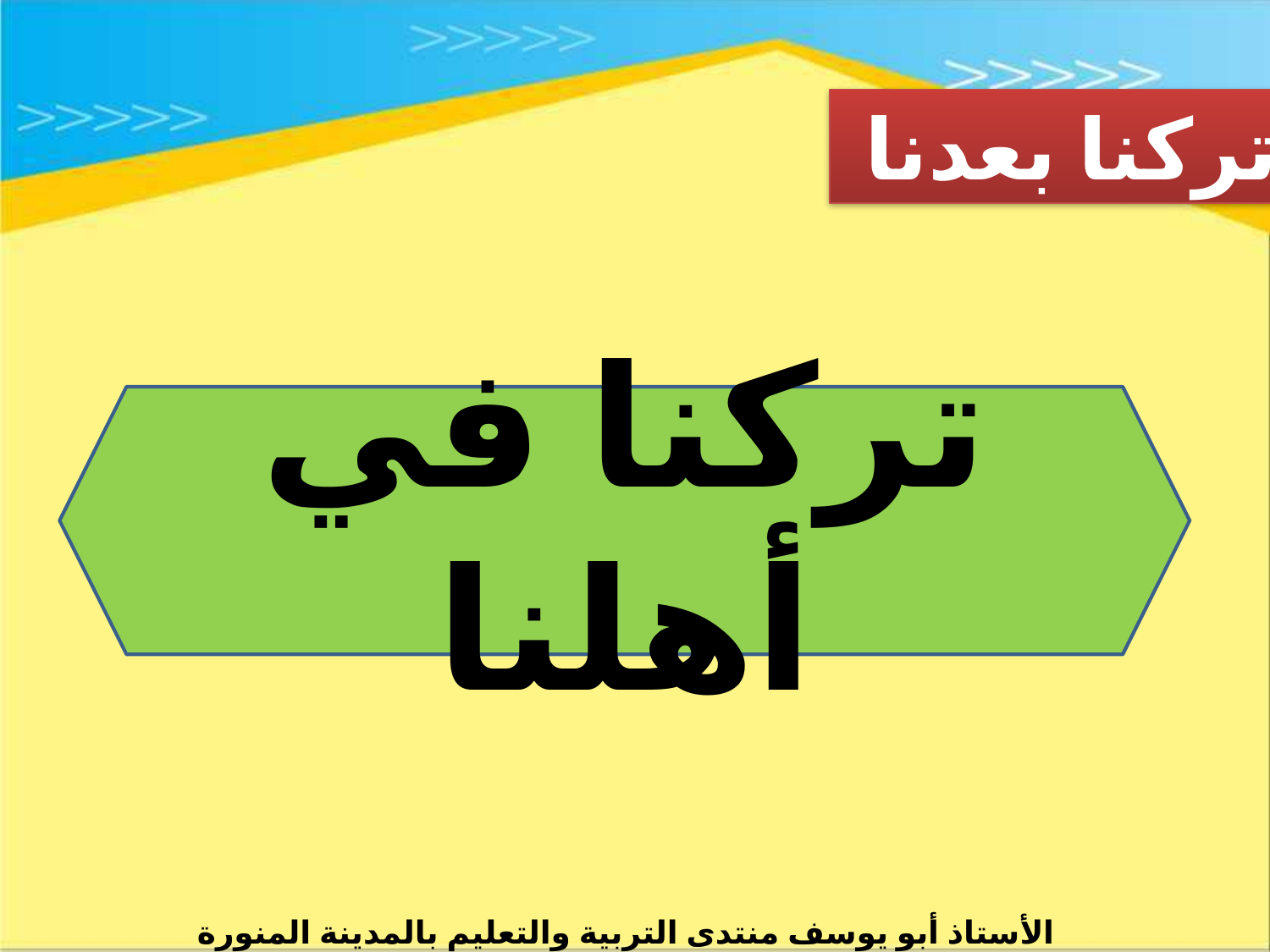

تركنا بعدنا
تركنا في أهلنا
الأستاذ أبو يوسف منتدى التربية والتعليم بالمدينة المنورة